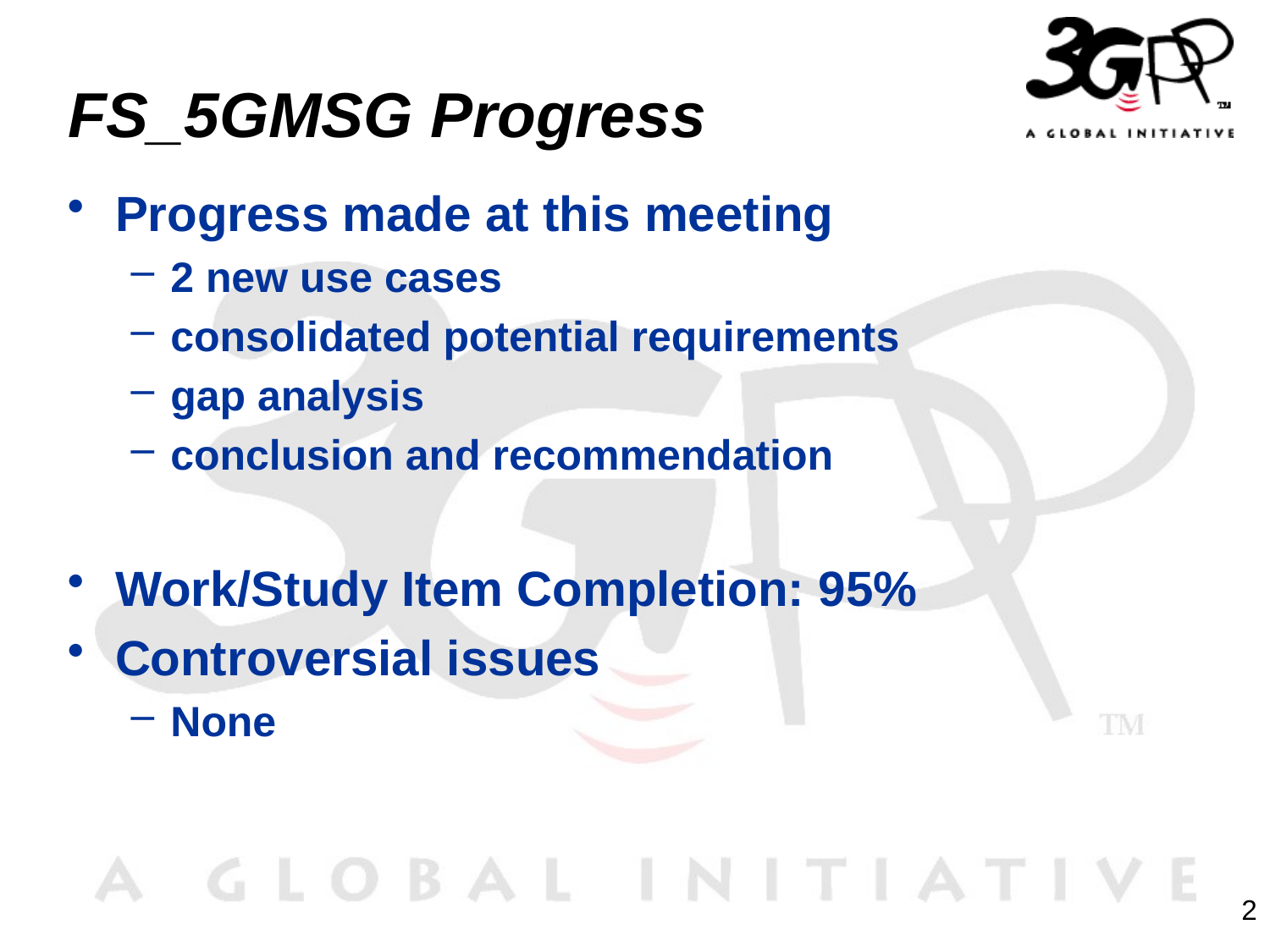

# FS_5GMSG Progress
Progress made at this meeting
2 new use cases
consolidated potential requirements
gap analysis
conclusion and recommendation

Work/Study Item Completion: 95%
Controversial issues
None
2